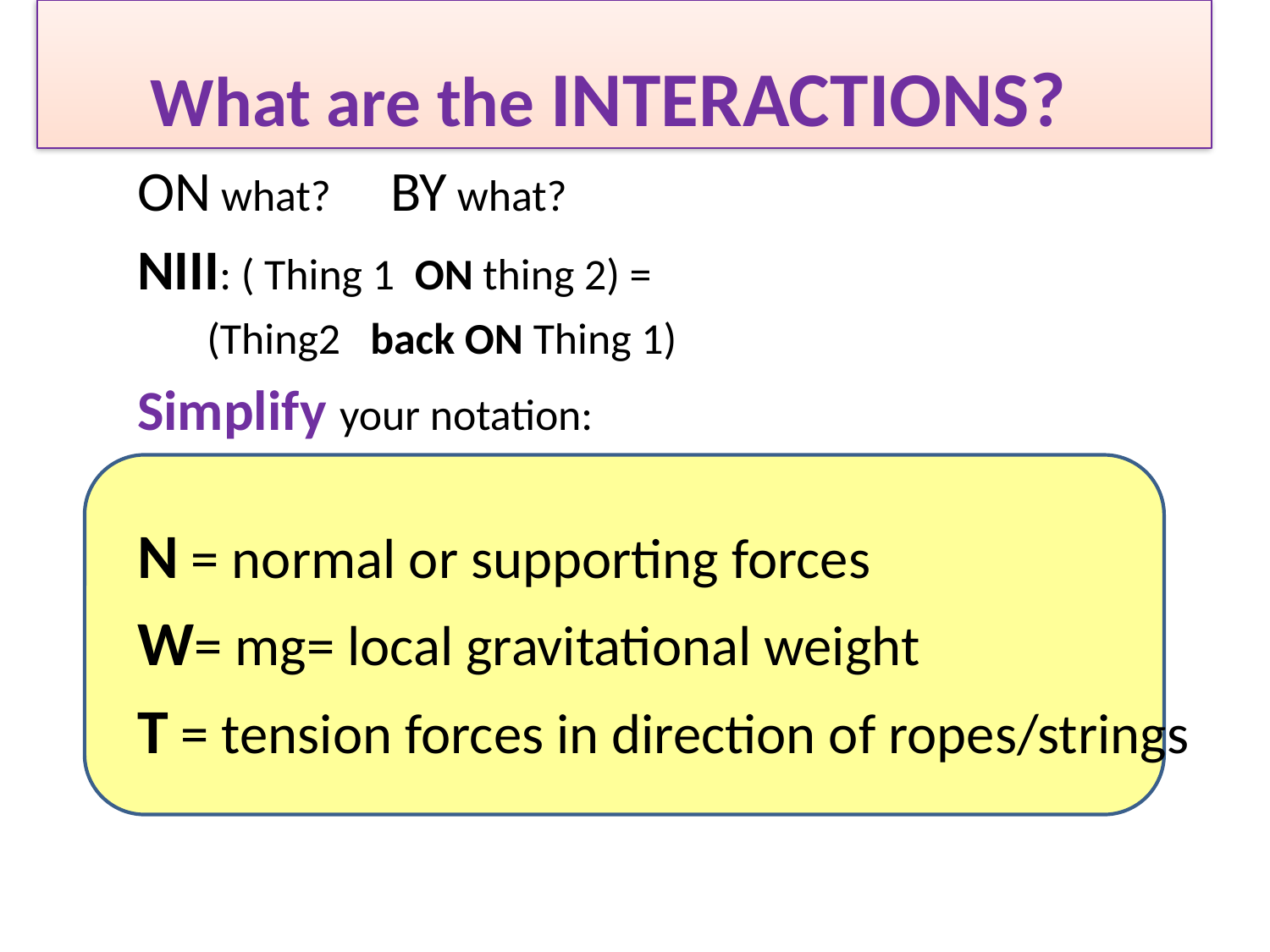

# What are the INTERACTIONS?
ON what?      BY what?
				NIII: ( Thing 1  ON thing 2) =
				       (Thing2   back ON Thing 1)
Simplify your notation:

N = normal or supporting forces
W= mg= local gravitational weight
T = tension forces in direction of ropes/strings